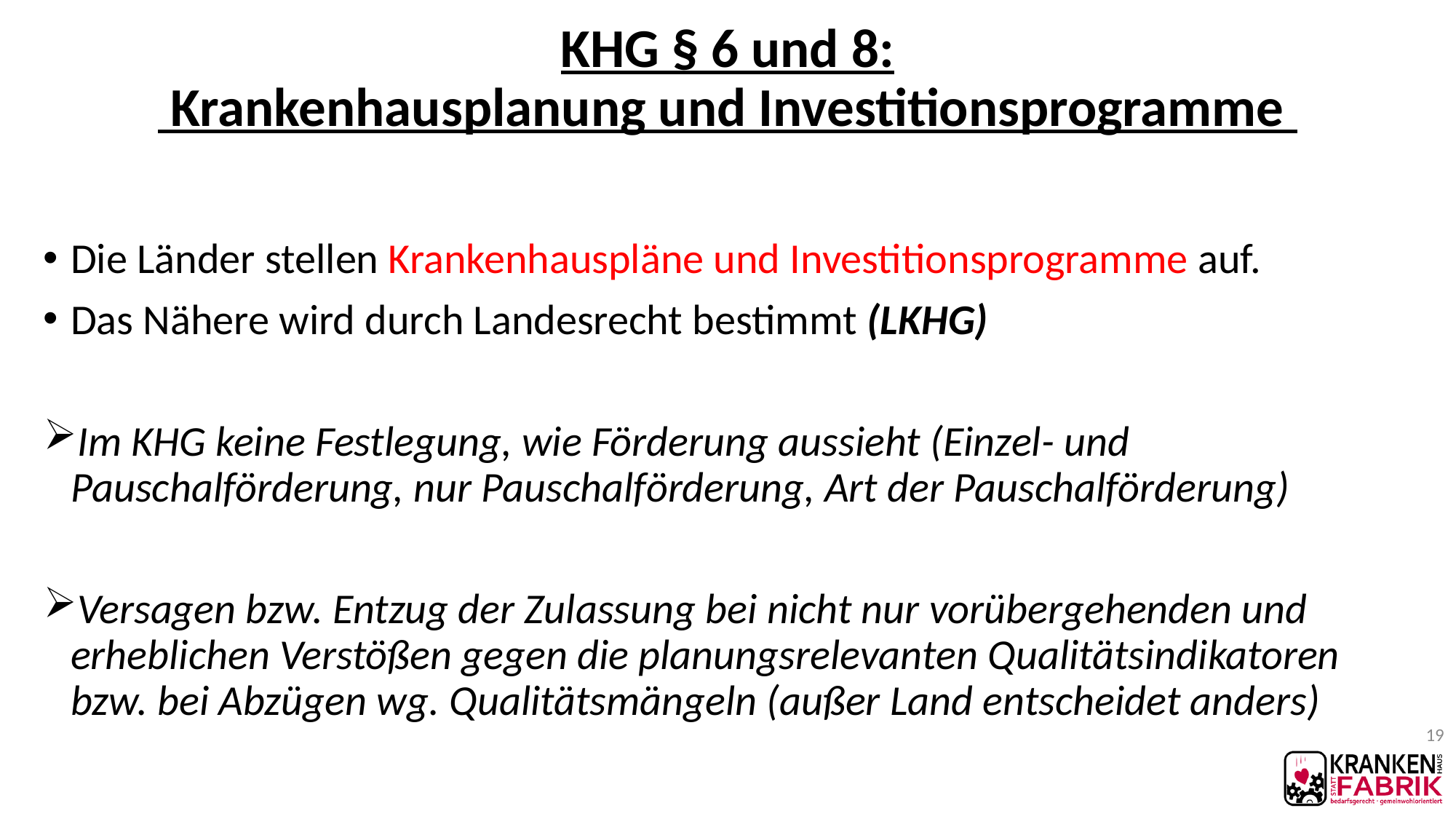

# KHG § 6 und 8:  Krankenhausplanung und Investitionsprogramme
Die Länder stellen Krankenhauspläne und Investitionsprogramme auf.
Das Nähere wird durch Landesrecht bestimmt (LKHG)

Im KHG keine Festlegung, wie Förderung aussieht (Einzel- und Pauschalförderung, nur Pauschalförderung, Art der Pauschalförderung)

Versagen bzw. Entzug der Zulassung bei nicht nur vorübergehenden und erheblichen Verstößen gegen die planungsrelevanten Qualitätsindikatoren bzw. bei Abzügen wg. Qualitätsmängeln (außer Land entscheidet anders)
19